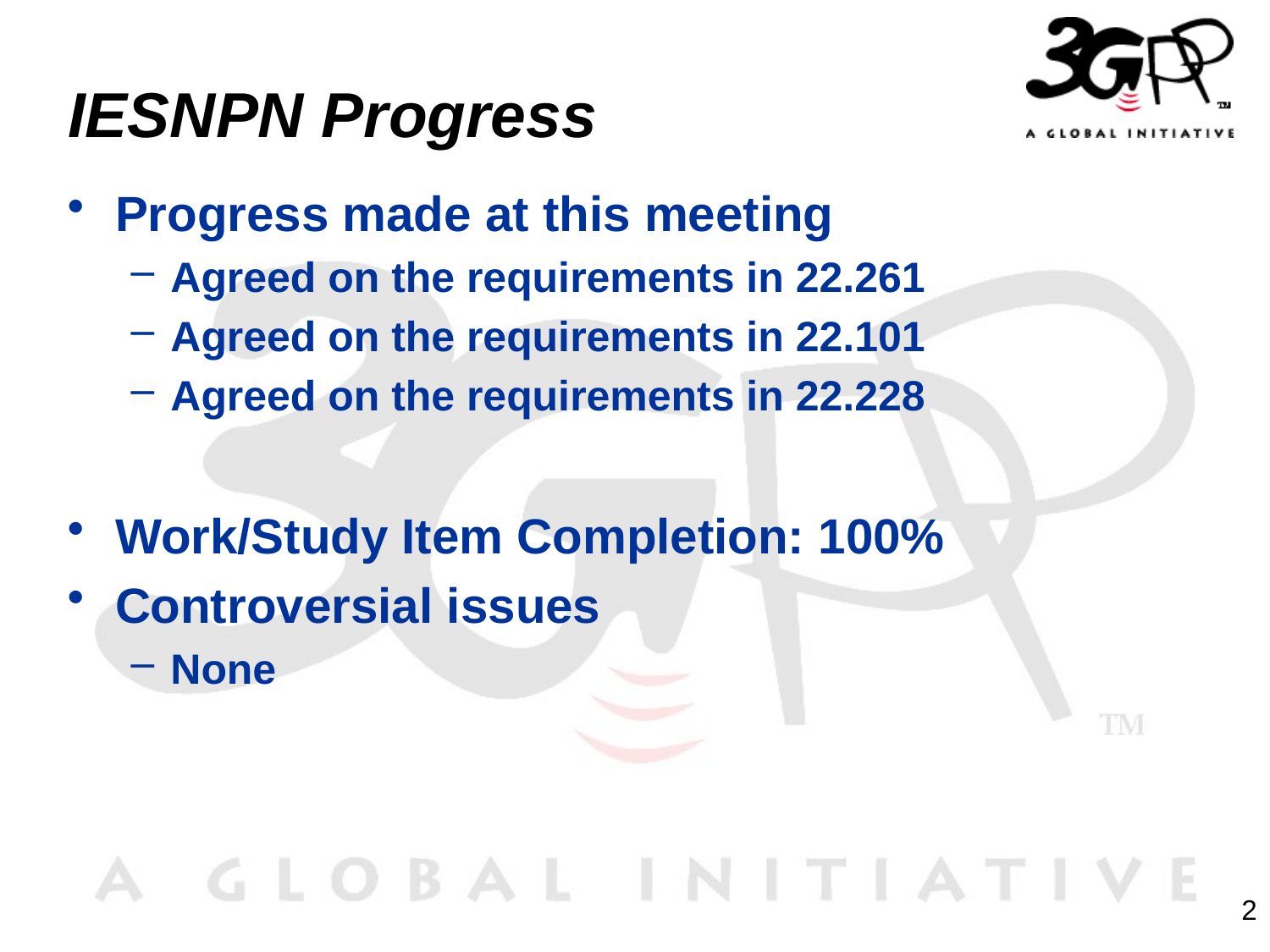

# IESNPN Progress
Progress made at this meeting
Agreed on the requirements in 22.261
Agreed on the requirements in 22.101
Agreed on the requirements in 22.228

Work/Study Item Completion: 100%
Controversial issues
None
2